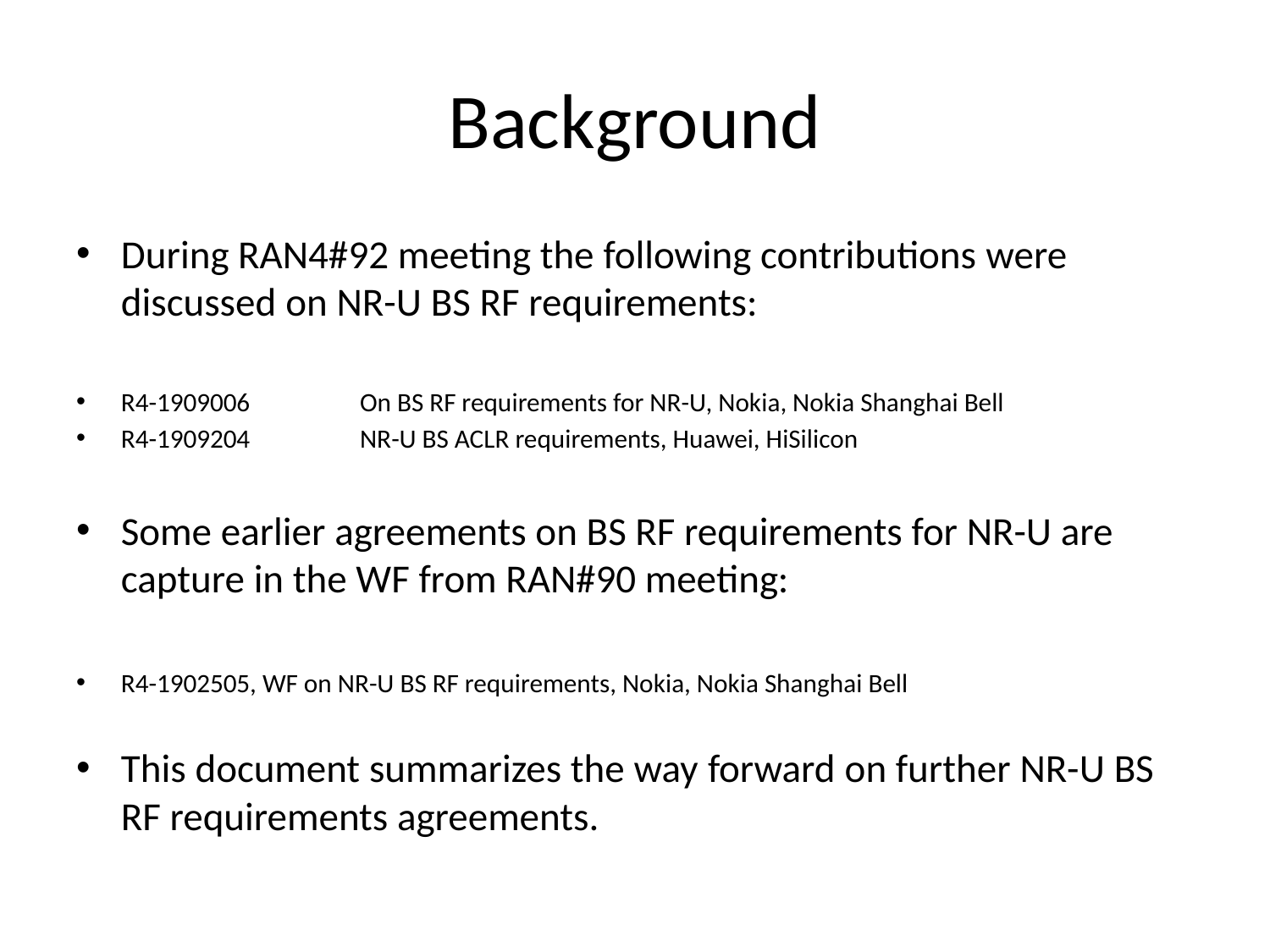

# Background
During RAN4#92 meeting the following contributions were discussed on NR-U BS RF requirements:

R4-1909006	On BS RF requirements for NR-U, Nokia, Nokia Shanghai Bell
R4-1909204	NR-U BS ACLR requirements, Huawei, HiSilicon

Some earlier agreements on BS RF requirements for NR-U are capture in the WF from RAN#90 meeting:

R4-1902505, WF on NR-U BS RF requirements, Nokia, Nokia Shanghai Bell

This document summarizes the way forward on further NR-U BS RF requirements agreements.